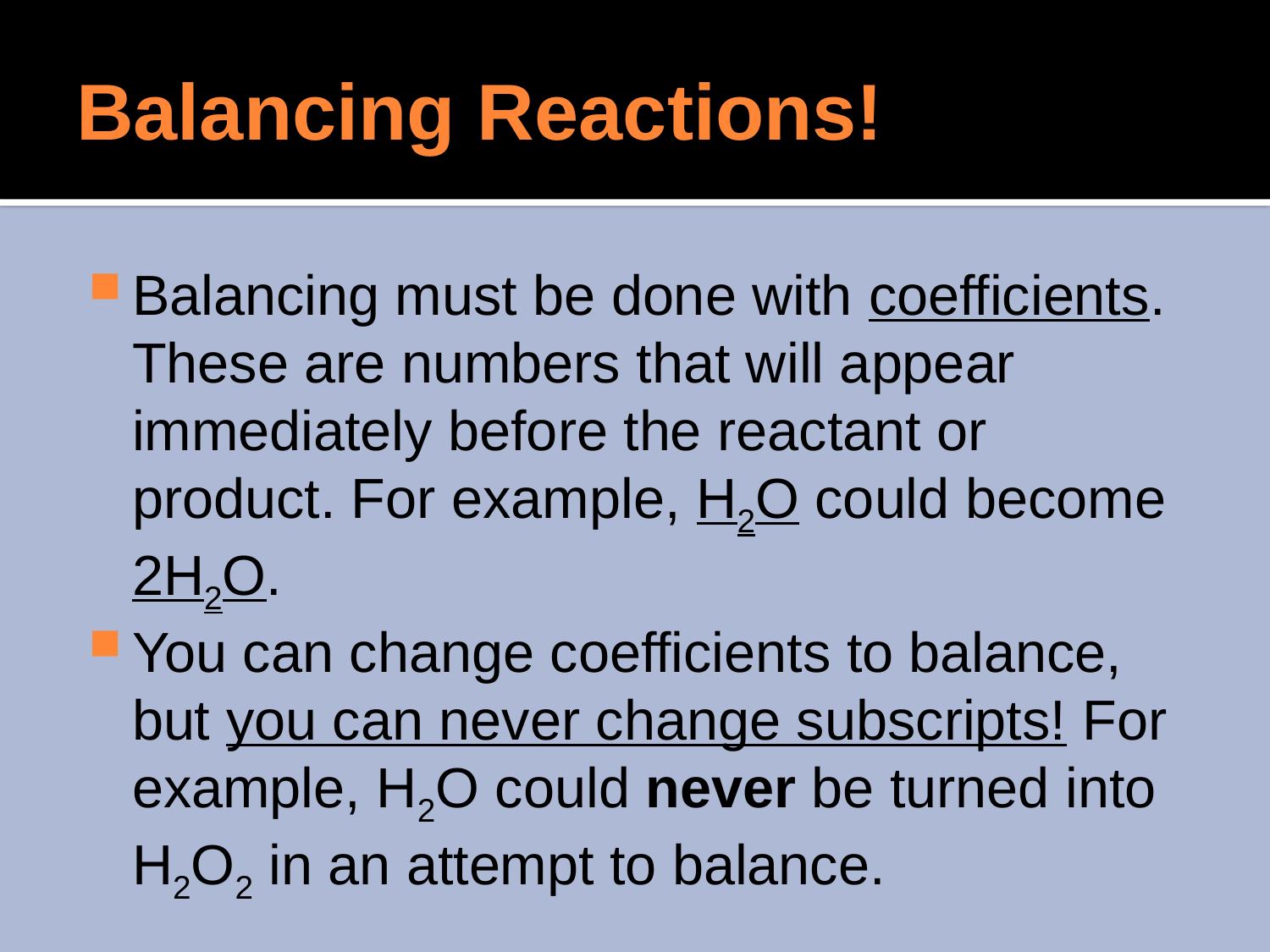

# Balancing Reactions!
Balancing must be done with coefficients. These are numbers that will appear immediately before the reactant or product. For example, H2O could become 2H2O.
You can change coefficients to balance, but you can never change subscripts! For example, H2O could never be turned into H2O2 in an attempt to balance.